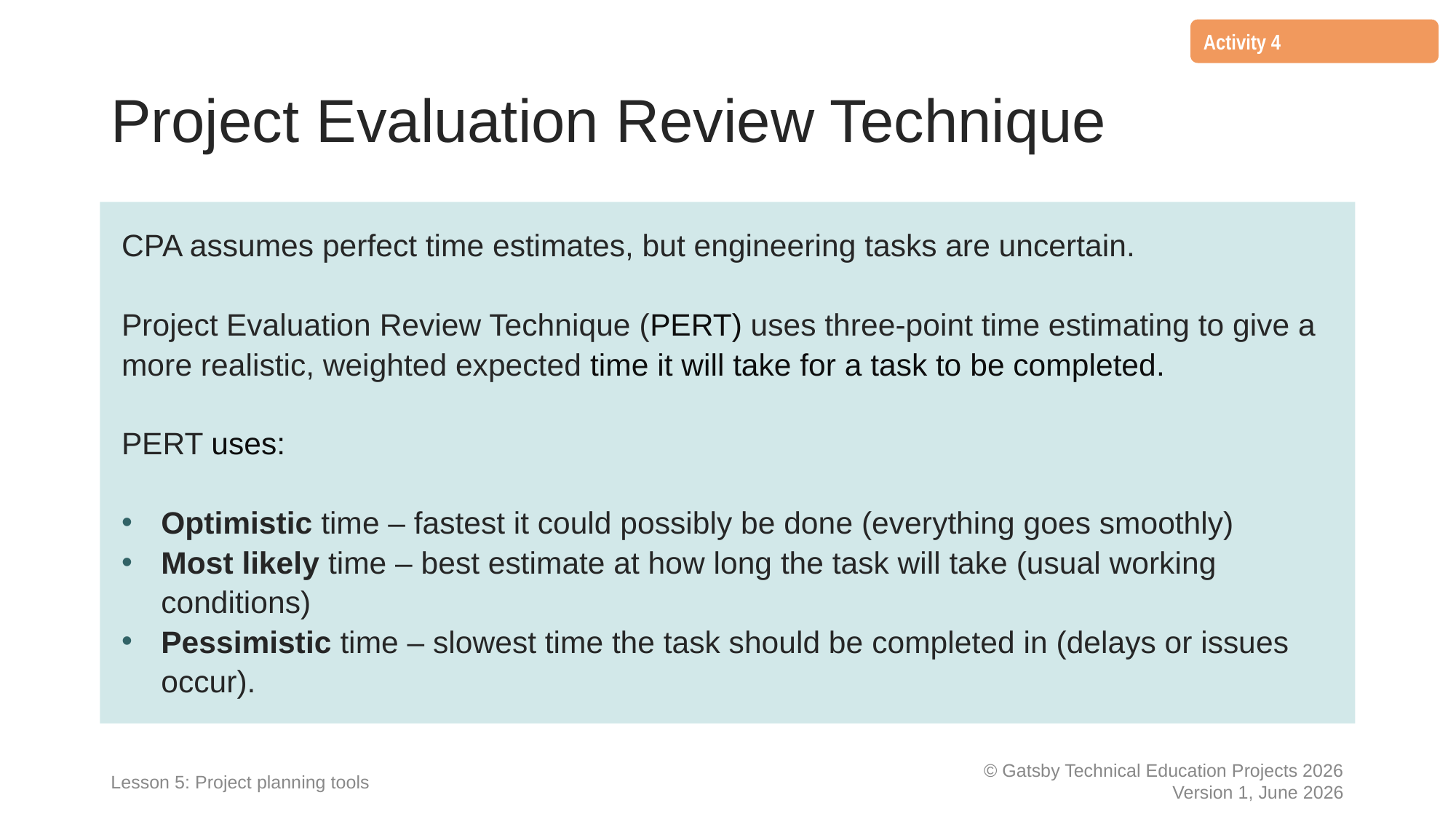

Activity 4
Project Evaluation Review Technique
CPA assumes perfect time estimates, but engineering tasks are uncertain.

Project Evaluation Review Technique (PERT) uses three-point time estimating to give a more realistic, weighted expected time it will take for a task to be completed.

PERT uses:
Optimistic time – fastest it could possibly be done (everything goes smoothly)
Most likely time – best estimate at how long the task will take (usual working conditions)
Pessimistic time – slowest time the task should be completed in (delays or issues occur).
Lesson 5: Project planning tools